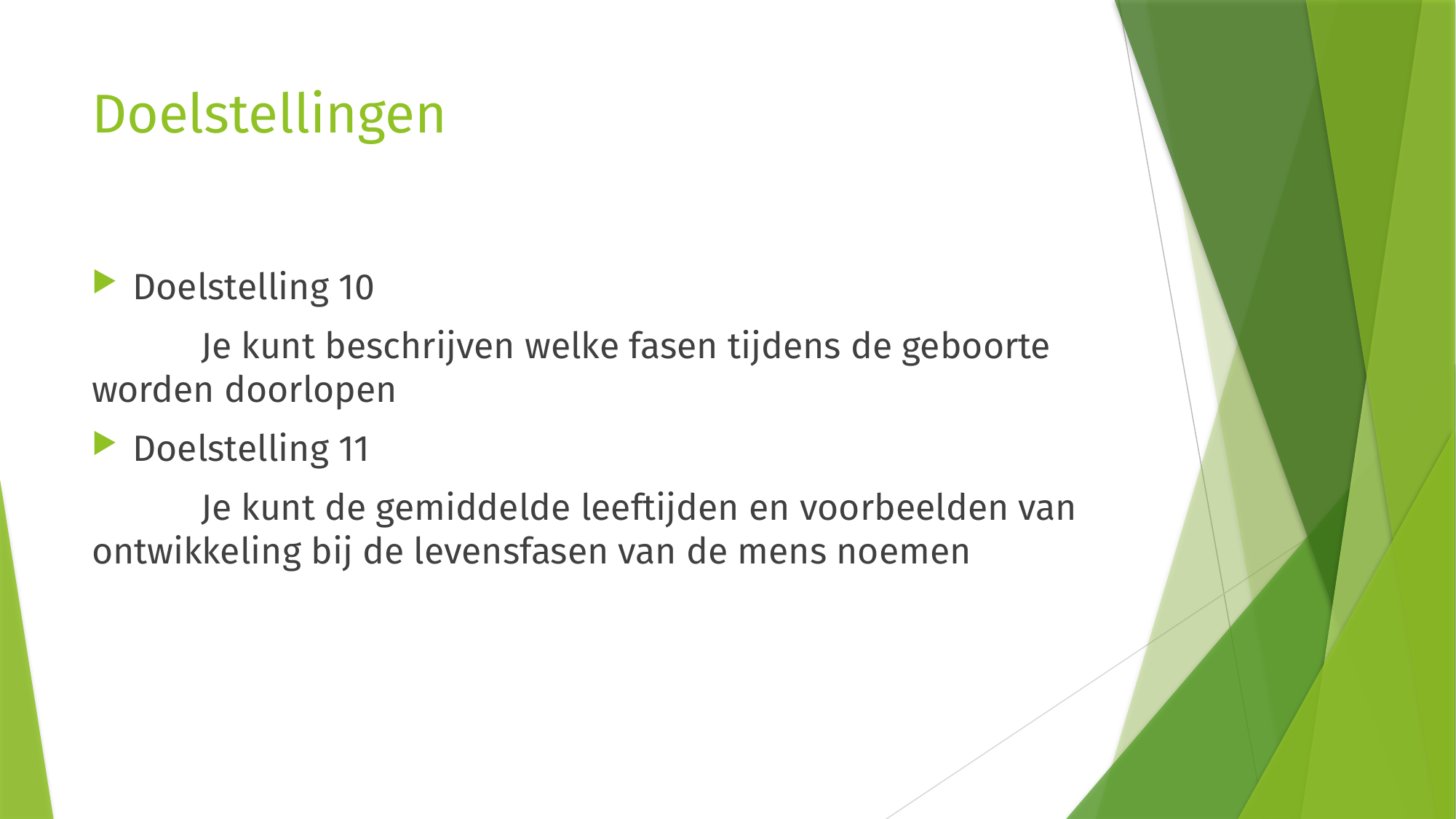

# Doelstellingen
Doelstelling 10
	Je kunt beschrijven welke fasen tijdens de geboorte worden doorlopen
Doelstelling 11
	Je kunt de gemiddelde leeftijden en voorbeelden van ontwikkeling bij de levensfasen van de mens noemen